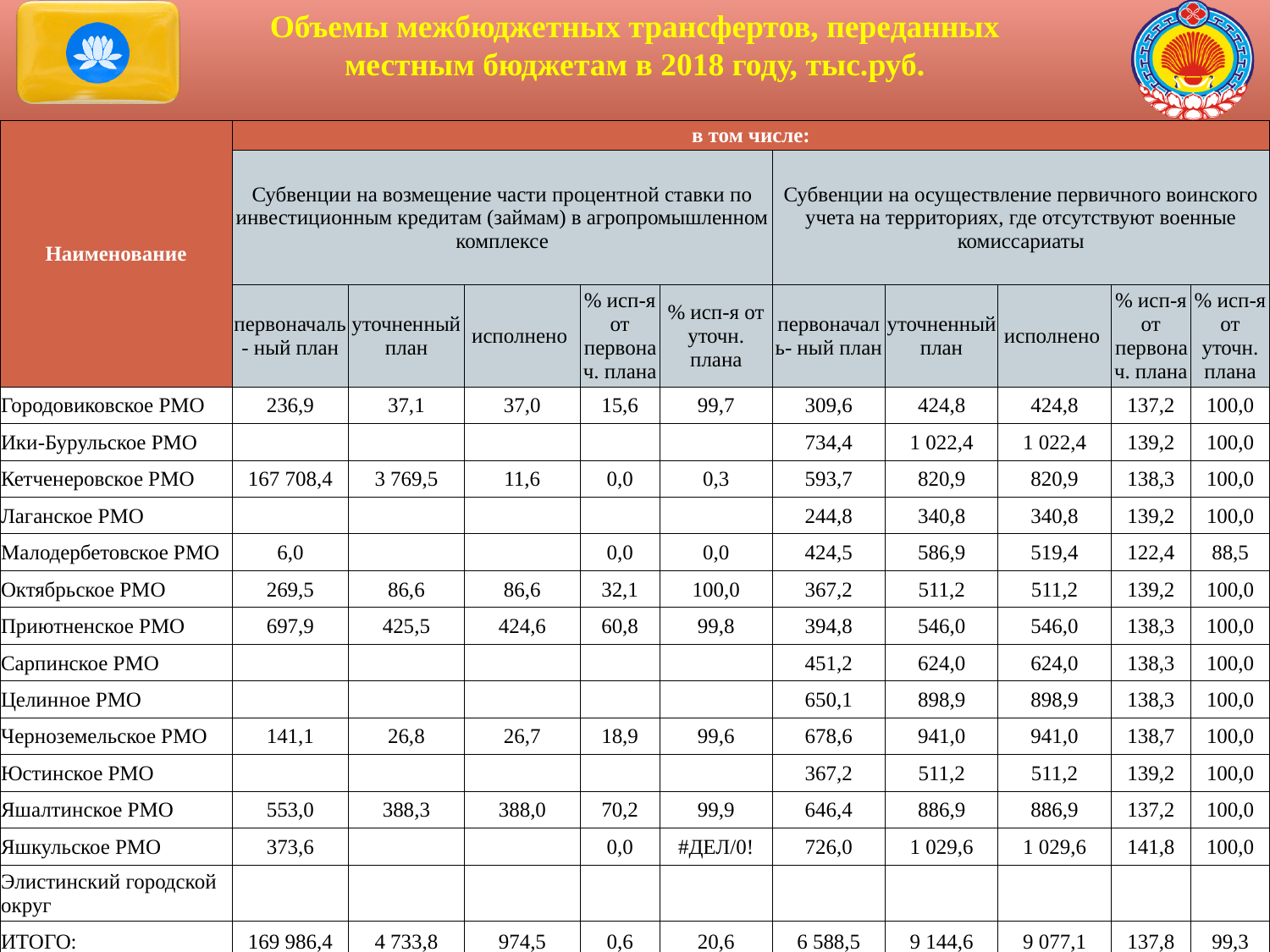

Объемы межбюджетных трансфертов, переданных местным бюджетам в 2018 году, тыс.руб.

| Наименование | в том числе: |  |  |  |  |  |  |  |  |  |
| --- | --- | --- | --- | --- | --- | --- | --- | --- | --- | --- |
|  | Субвенции на возмещение части процентной ставки по инвестиционным кредитам (займам) в агропромышленном комплексе |  |  |  |  | Субвенции на осуществление первичного воинского учета на территориях, где отсутствуют военные комиссариаты |  |  |  |  |
|  | первоначаль- ный план | уточненный план | исполнено | % исп-я от первонач. плана | % исп-я от уточн. плана | первоначаль- ный план | уточненный план | исполнено | % исп-я от первонач. плана | % исп-я от уточн. плана |
| Городовиковское РМО | 236,9 | 37,1 | 37,0 | 15,6 | 99,7 | 309,6 | 424,8 | 424,8 | 137,2 | 100,0 |
| Ики-Бурульское РМО |  |  |  |  |  | 734,4 | 1 022,4 | 1 022,4 | 139,2 | 100,0 |
| Кетченеровское РМО | 167 708,4 | 3 769,5 | 11,6 | 0,0 | 0,3 | 593,7 | 820,9 | 820,9 | 138,3 | 100,0 |
| Лаганское РМО |  |  |  |  |  | 244,8 | 340,8 | 340,8 | 139,2 | 100,0 |
| Малодербетовское РМО | 6,0 |  |  | 0,0 | 0,0 | 424,5 | 586,9 | 519,4 | 122,4 | 88,5 |
| Октябрьское РМО | 269,5 | 86,6 | 86,6 | 32,1 | 100,0 | 367,2 | 511,2 | 511,2 | 139,2 | 100,0 |
| Приютненское РМО | 697,9 | 425,5 | 424,6 | 60,8 | 99,8 | 394,8 | 546,0 | 546,0 | 138,3 | 100,0 |
| Сарпинское РМО |  |  |  |  |  | 451,2 | 624,0 | 624,0 | 138,3 | 100,0 |
| Целинное РМО |  |  |  |  |  | 650,1 | 898,9 | 898,9 | 138,3 | 100,0 |
| Черноземельское РМО | 141,1 | 26,8 | 26,7 | 18,9 | 99,6 | 678,6 | 941,0 | 941,0 | 138,7 | 100,0 |
| Юстинское РМО |  |  |  |  |  | 367,2 | 511,2 | 511,2 | 139,2 | 100,0 |
| Яшалтинское РМО | 553,0 | 388,3 | 388,0 | 70,2 | 99,9 | 646,4 | 886,9 | 886,9 | 137,2 | 100,0 |
| Яшкульское РМО | 373,6 |  |  | 0,0 | #ДЕЛ/0! | 726,0 | 1 029,6 | 1 029,6 | 141,8 | 100,0 |
| Элистинский городской округ |  |  |  |  |  |  |  |  |  |  |
| ИТОГО: | 169 986,4 | 4 733,8 | 974,5 | 0,6 | 20,6 | 6 588,5 | 9 144,6 | 9 077,1 | 137,8 | 99,3 |